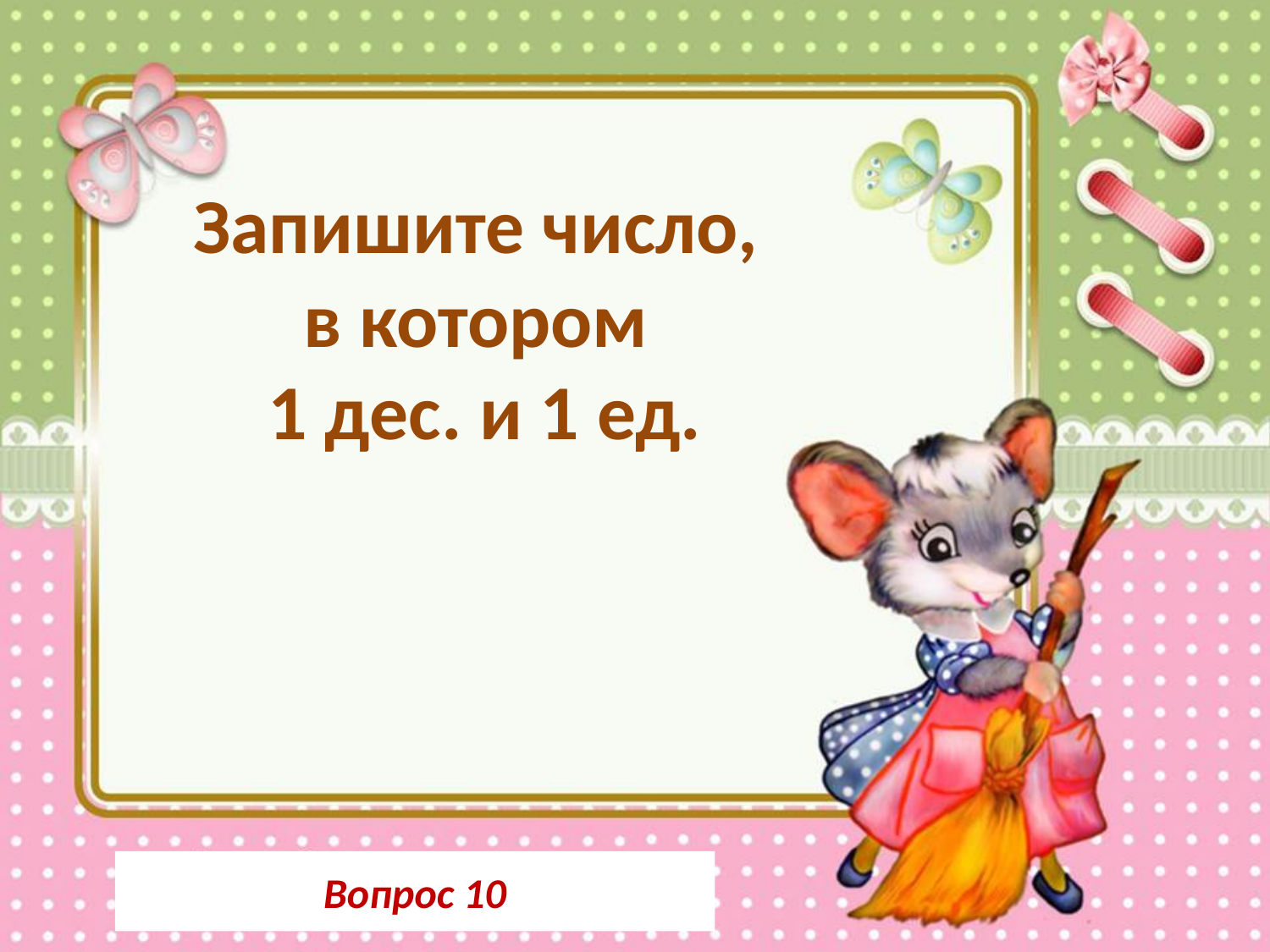

Запишите число,
в котором
1 дес. и 1 ед.

Вопрос 10